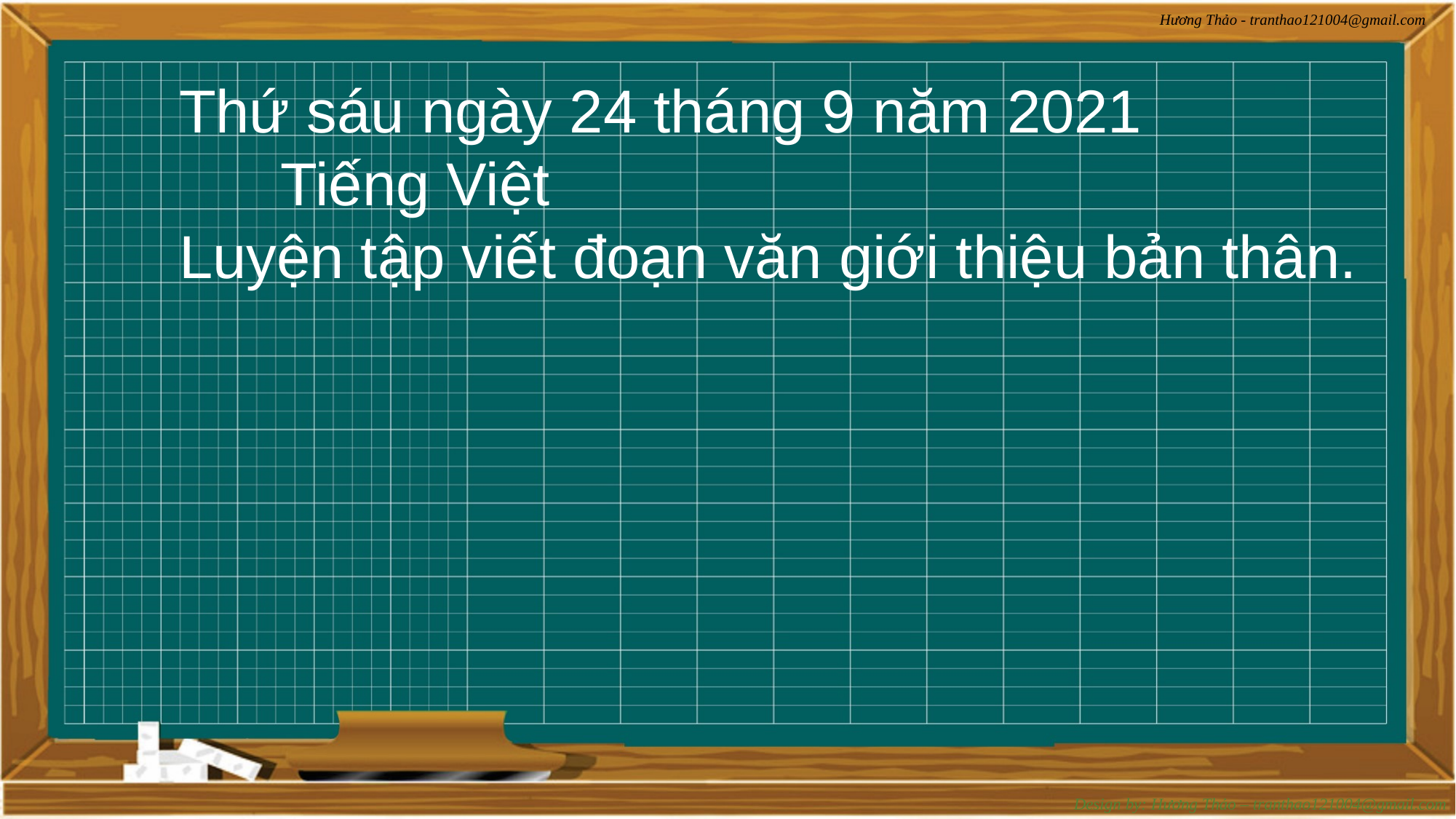

Thứ sáu ngày 24 tháng 9 năm 2021
            Tiếng Việt
      Luyện tập viết đoạn văn giới thiệu bản thân.
Design by: Hương Thảo – tranthao121004@gmail.com